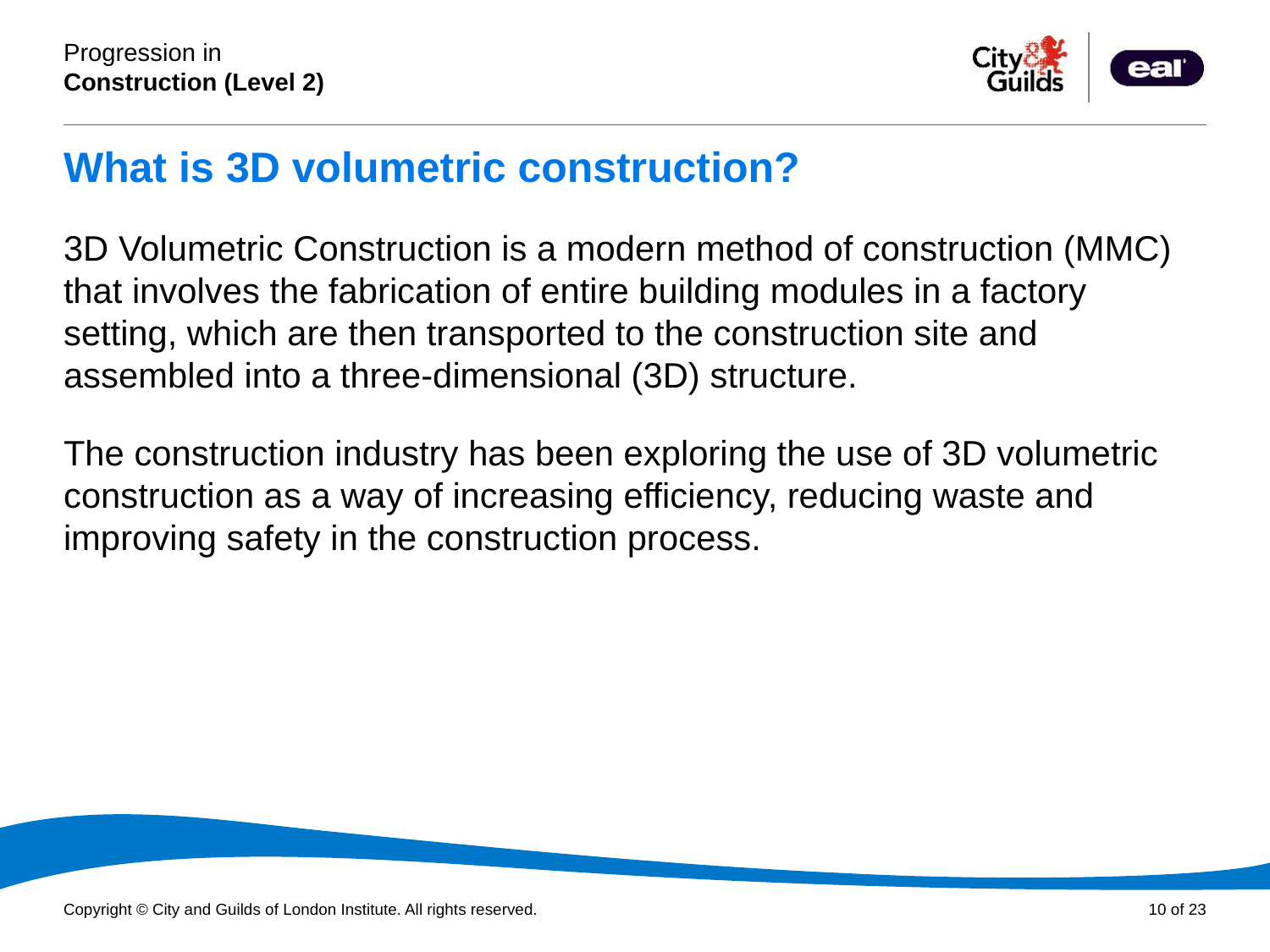

# What is 3D volumetric construction?
3D Volumetric Construction is a modern method of construction (MMC) that involves the fabrication of entire building modules in a factory setting, which are then transported to the construction site and assembled into a three-dimensional (3D) structure.
The construction industry has been exploring the use of 3D volumetric construction as a way of increasing efficiency, reducing waste and improving safety in the construction process.